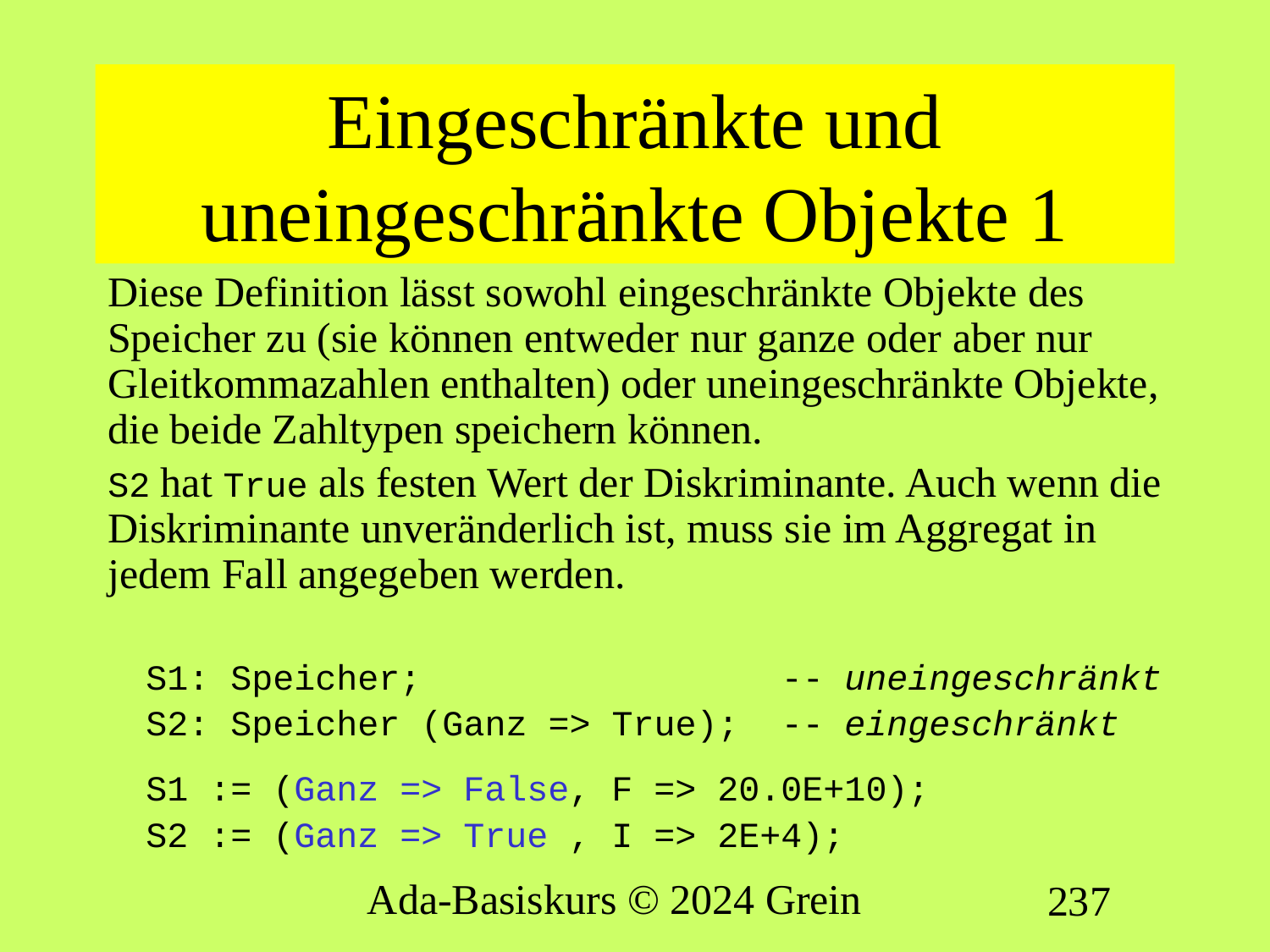

# Eingeschränkte und uneingeschränkte Objekte 1
Diese Definition lässt sowohl eingeschränkte Objekte des Speicher zu (sie können entweder nur ganze oder aber nur Gleitkommazahlen enthalten) oder uneingeschränkte Objekte, die beide Zahltypen speichern können.
S2 hat True als festen Wert der Diskriminante. Auch wenn die Diskriminante unveränderlich ist, muss sie im Aggregat in jedem Fall angegeben werden.

S1: Speicher;                 -- uneingeschränkt
S2: Speicher (Ganz => True);  -- eingeschränkt

S1 := (Ganz => False, F => 20.0E+10);
S2 := (Ganz => True , I => 2E+4);
Ada-Basiskurs © 2024 Grein
237